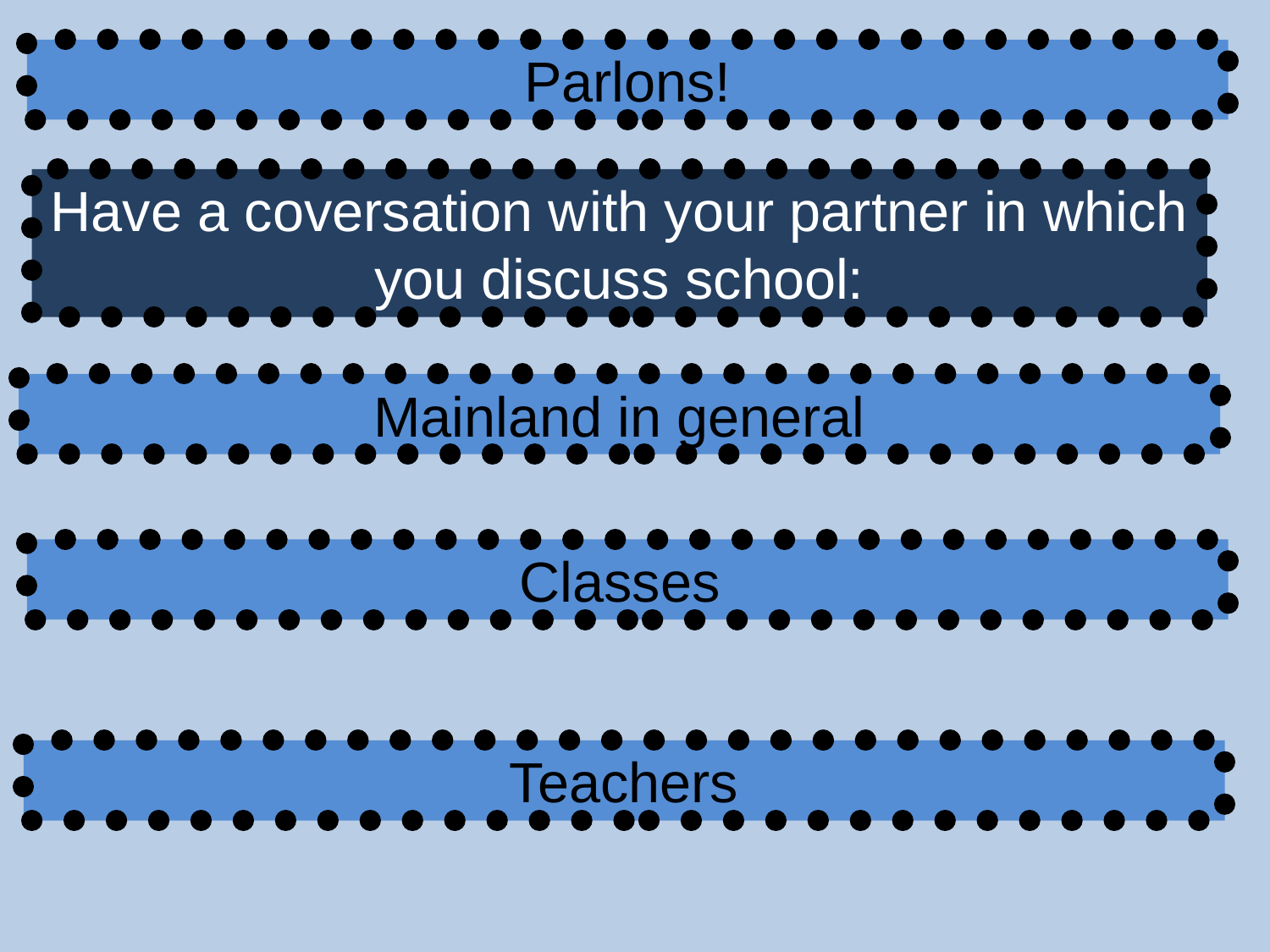

Parlons!
Have a coversation with your partner in which you discuss school:
Mainland in general
Classes
Teachers